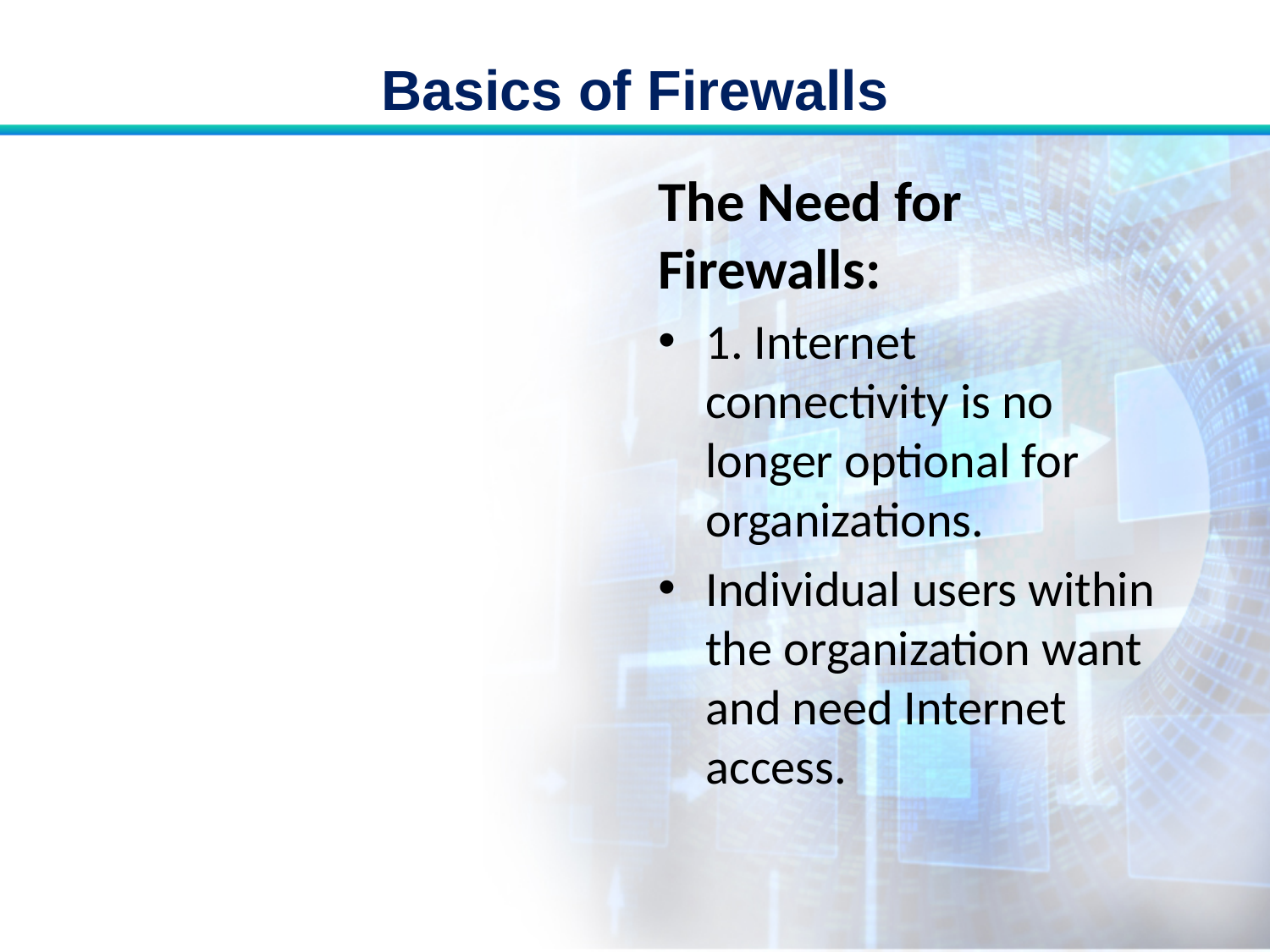

# Basics of Firewalls
The Need for Firewalls:
1. Internet connectivity is no longer optional for organizations.
Individual users within the organization want and need Internet access.